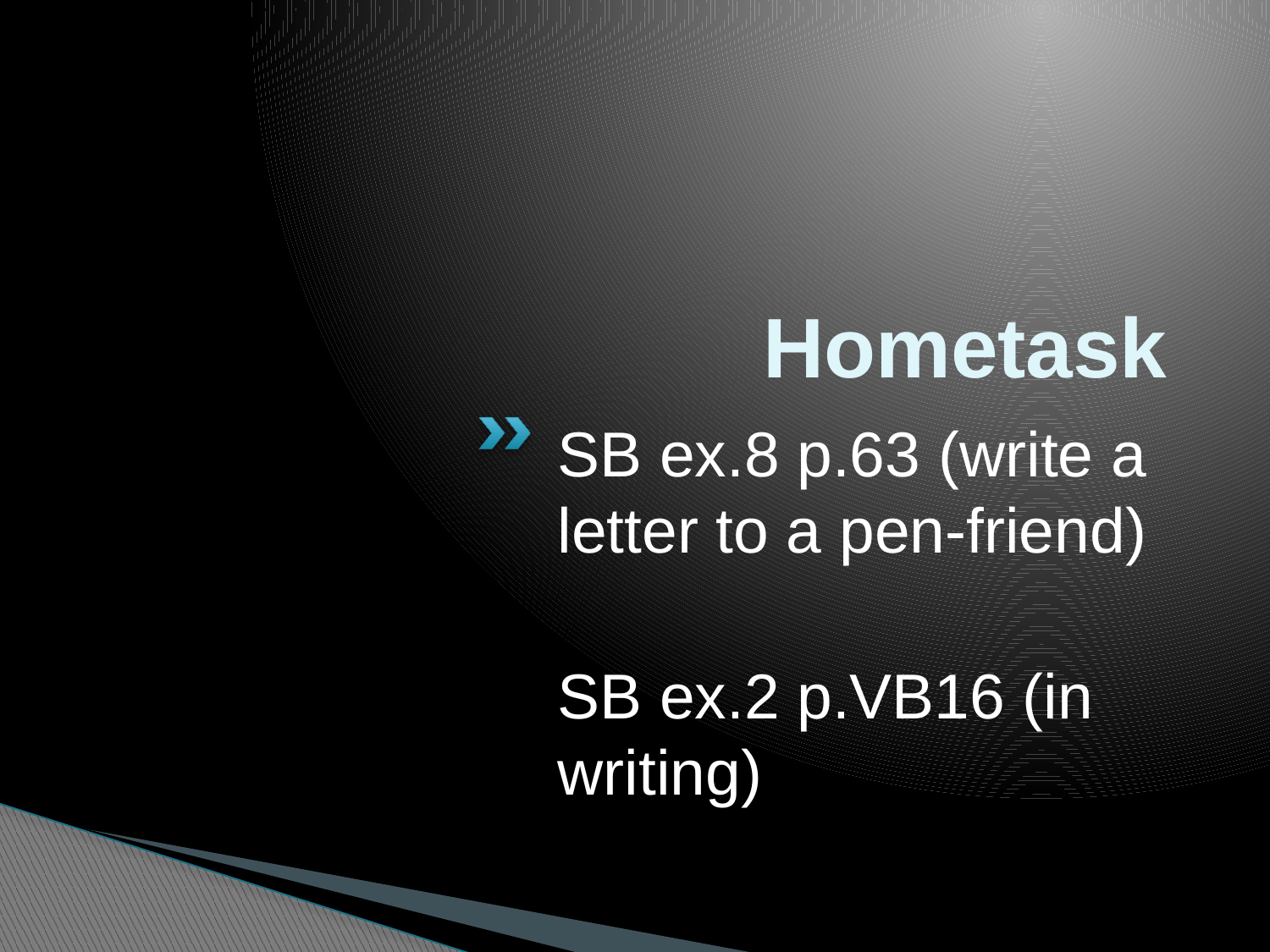

# Hometask
SB ex.8 p.63 (write a letter to a pen-friend)

SB ex.2 p.VB16 (in writing)